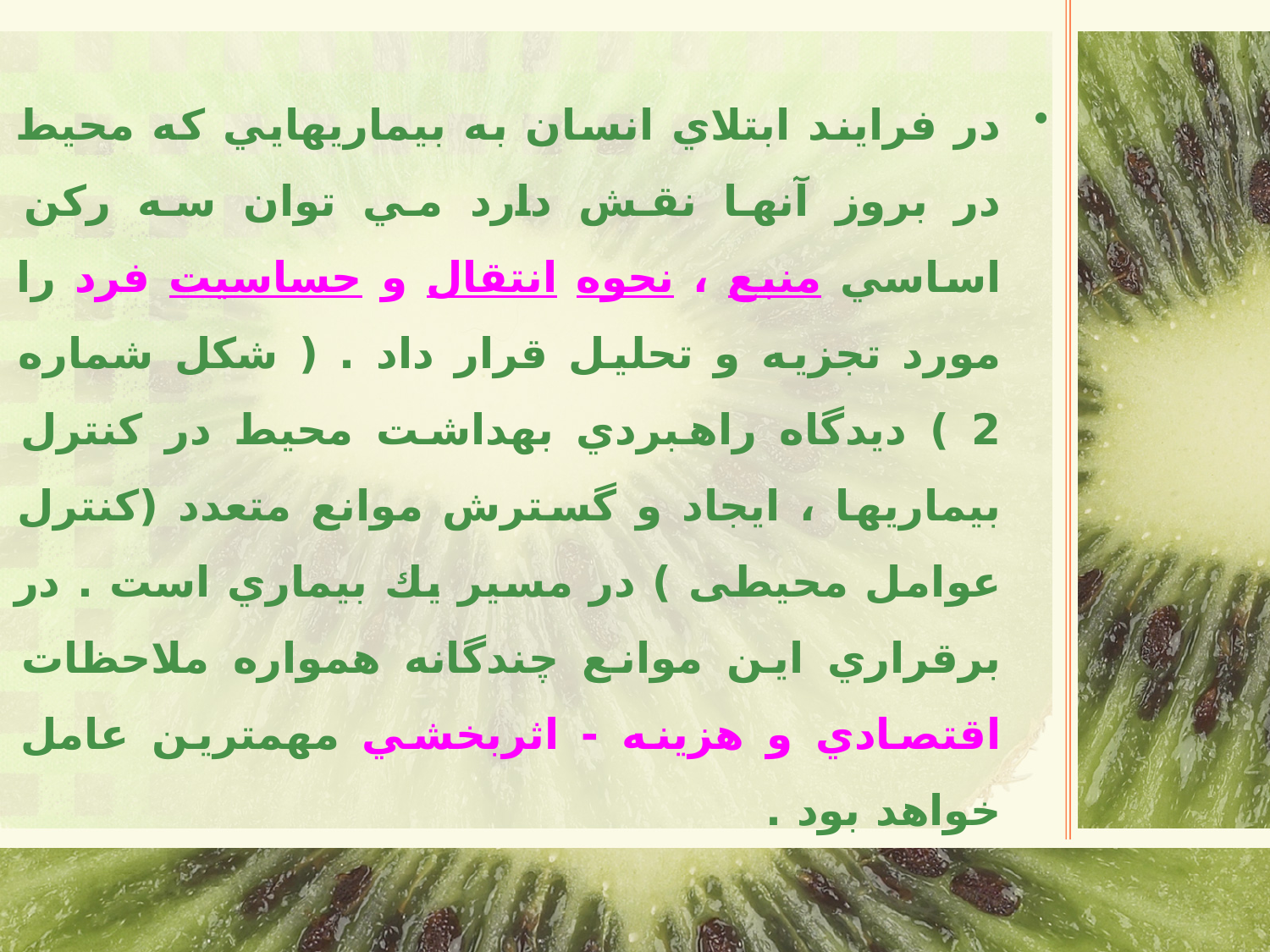

در فرايند ابتلاي انسان به بيماريهايي كه محيط در بروز آنها نقش دارد مي توان سه ركن اساسي منبع ، نحوه انتقال و حساسيت فرد را مورد تجزيه و تحليل قرار داد . ( شکل شماره 2 ) ديدگاه راهبردي بهداشت محيط در كنترل بيماريها ، ايجاد و گسترش موانع متعدد (کنترل عوامل محیطی ) در مسير يك بيماري است . در برقراري اين موانع چندگانه همواره ملاحظات اقتصادي و هزينه - اثربخشي مهمترين عامل خواهد بود .